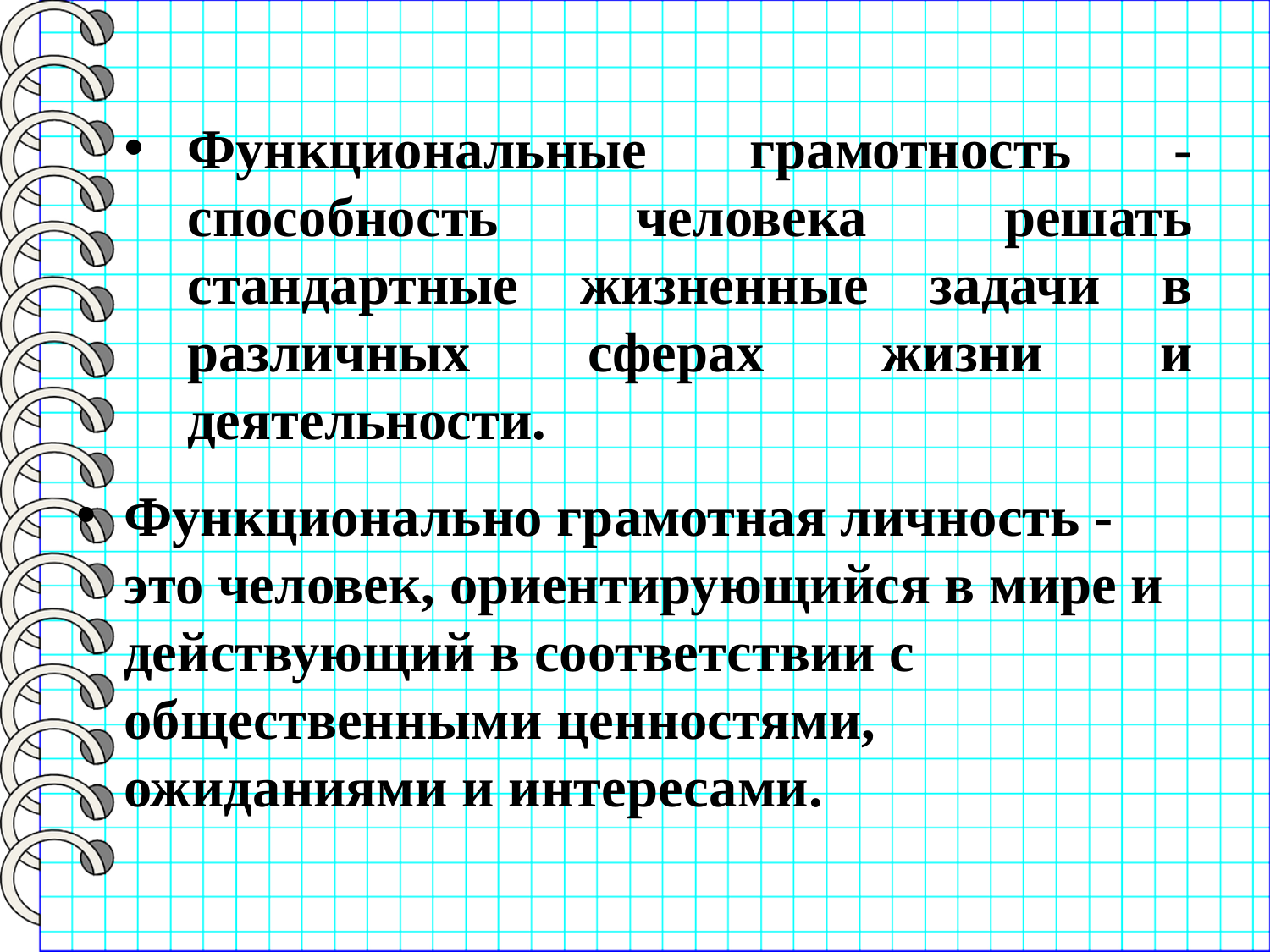

Функциональные грамотность - способность человека решать стандартные жизненные задачи в различных сферах жизни и деятельности.
Функционально грамотная личность - это человек, ориентирующийся в мире и действующий в соответствии с общественными ценностями, ожиданиями и интересами.